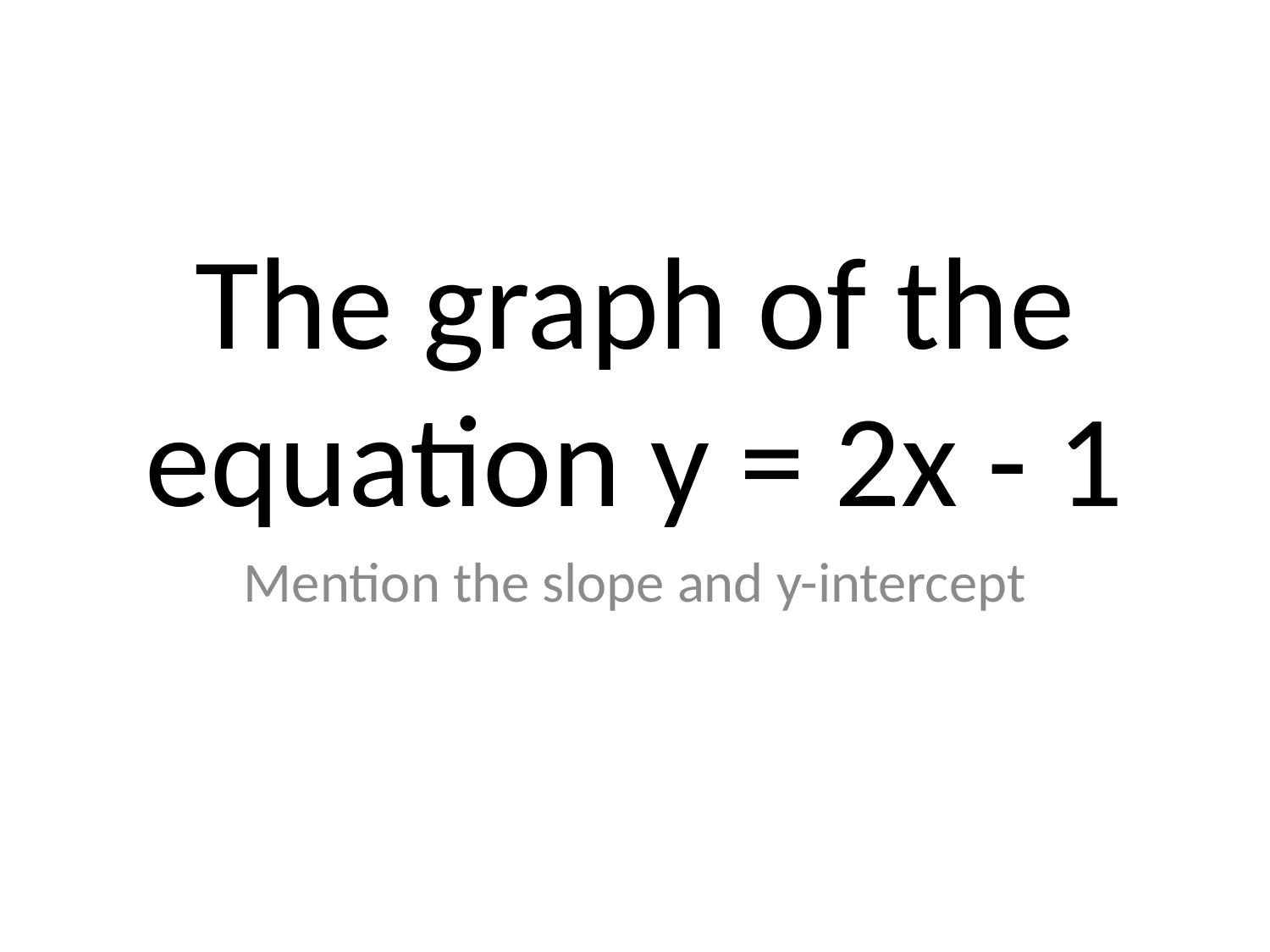

# The graph of the equation y = 2x - 1
Mention the slope and y-intercept